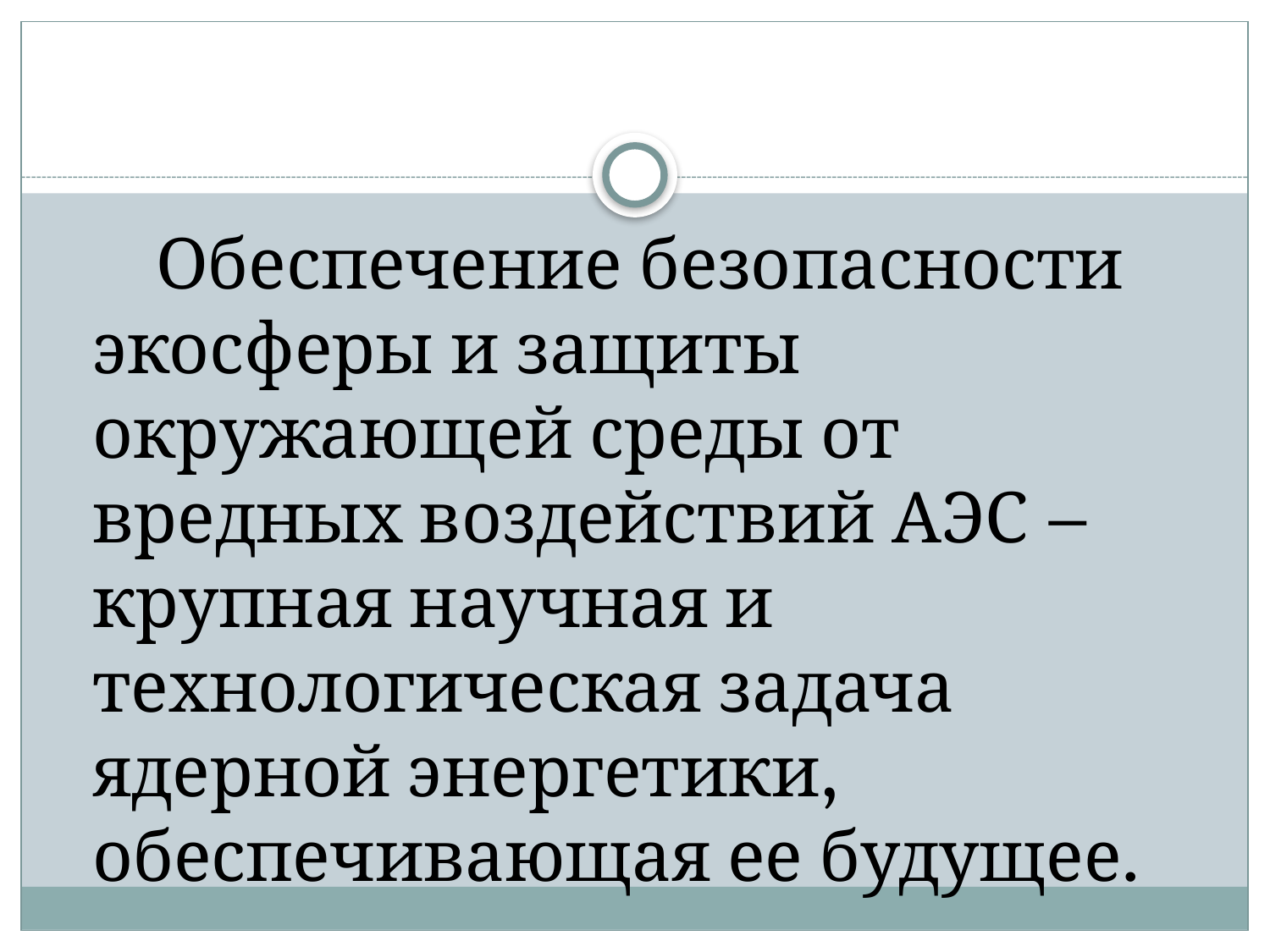

Обеспечение безопасности экосферы и защиты окружающей среды от вредных воздействий АЭС – крупная научная и технологическая задача ядерной энергетики, обеспечивающая ее будущее.